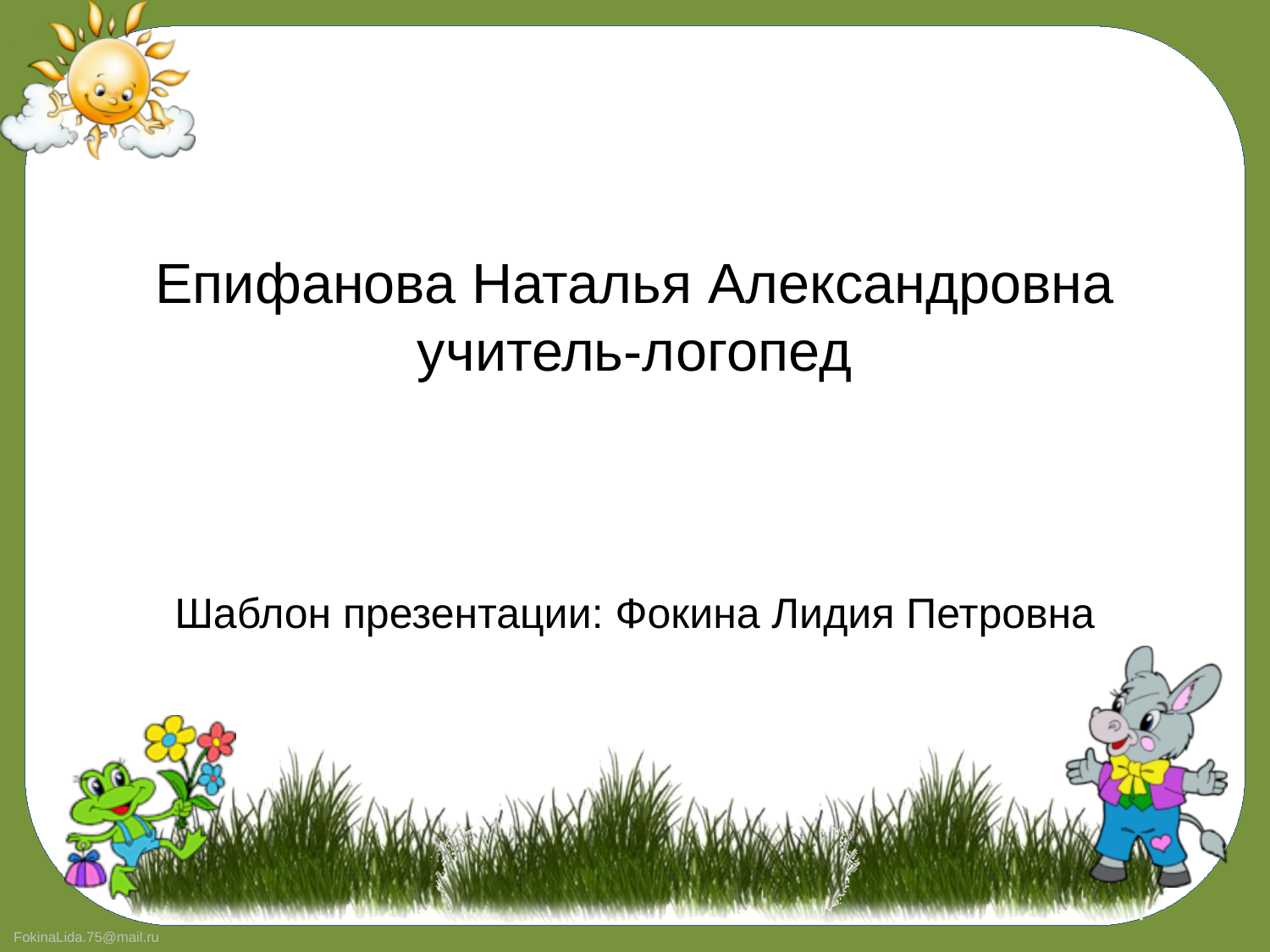

# Епифанова Наталья Александровна учитель-логопед Шаблон презентации: Фокина Лидия Петровна